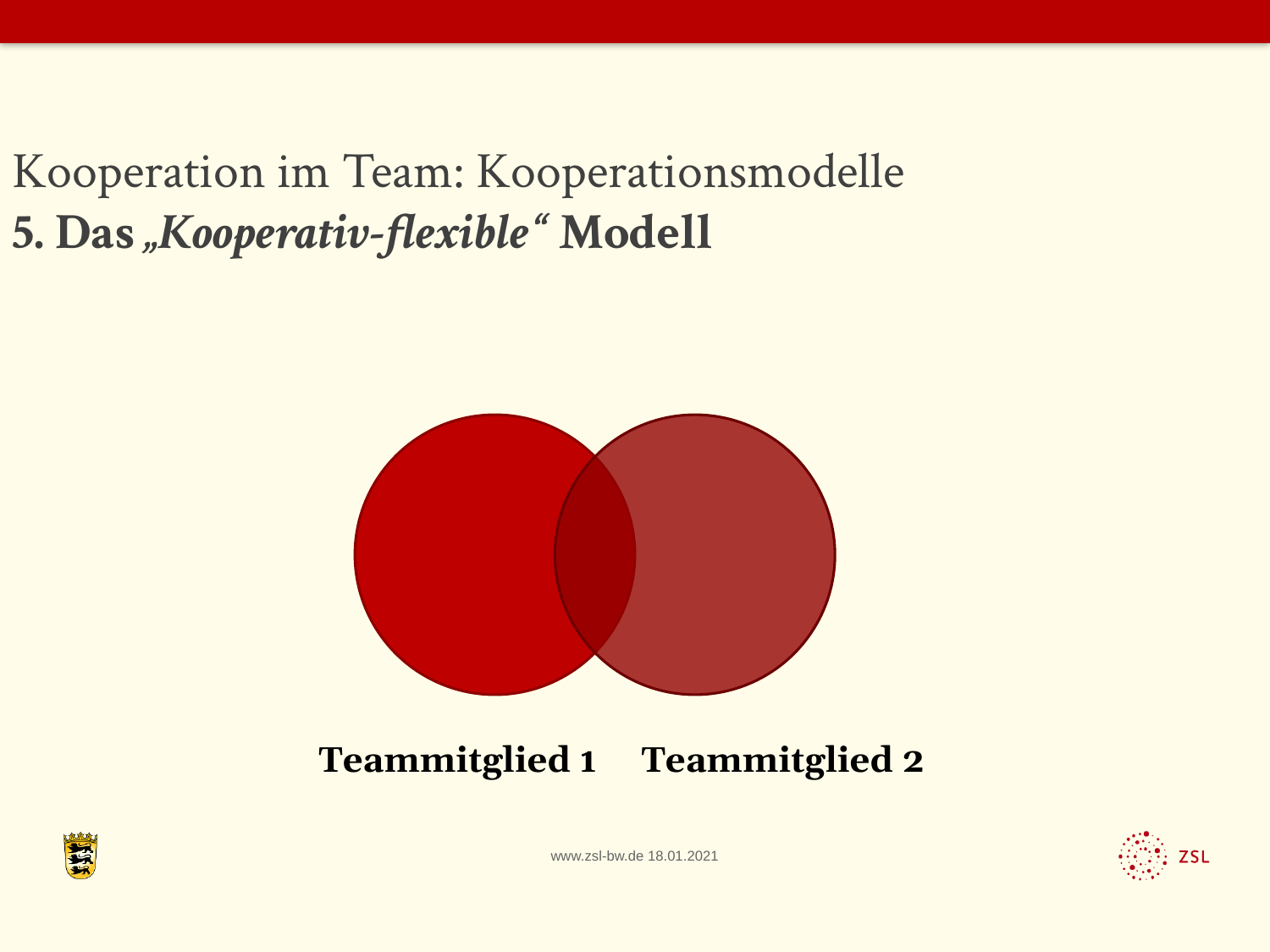

# Kooperation im Team: Kooperationsmodelle 5. Das „Kooperativ-flexible“ Modell

Teammitglied 1     Teammitglied 2